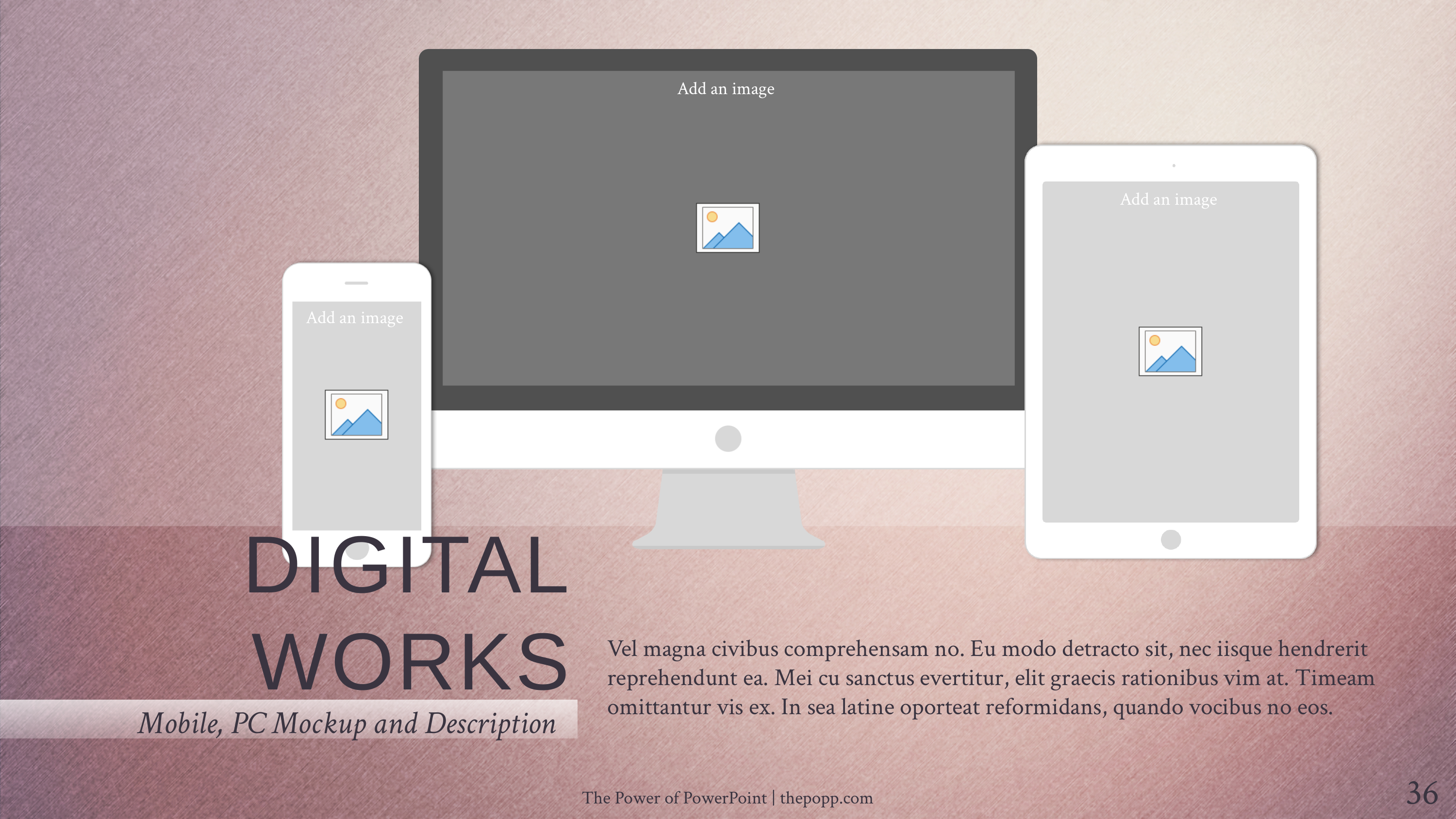

# DIGITAL WORKS
Vel magna civibus comprehensam no. Eu modo detracto sit, nec iisque hendrerit reprehendunt ea. Mei cu sanctus evertitur, elit graecis rationibus vim at. Timeam omittantur vis ex. In sea latine oporteat reformidans, quando vocibus no eos.
Mobile, PC Mockup and Description
36
The Power of PowerPoint | thepopp.com